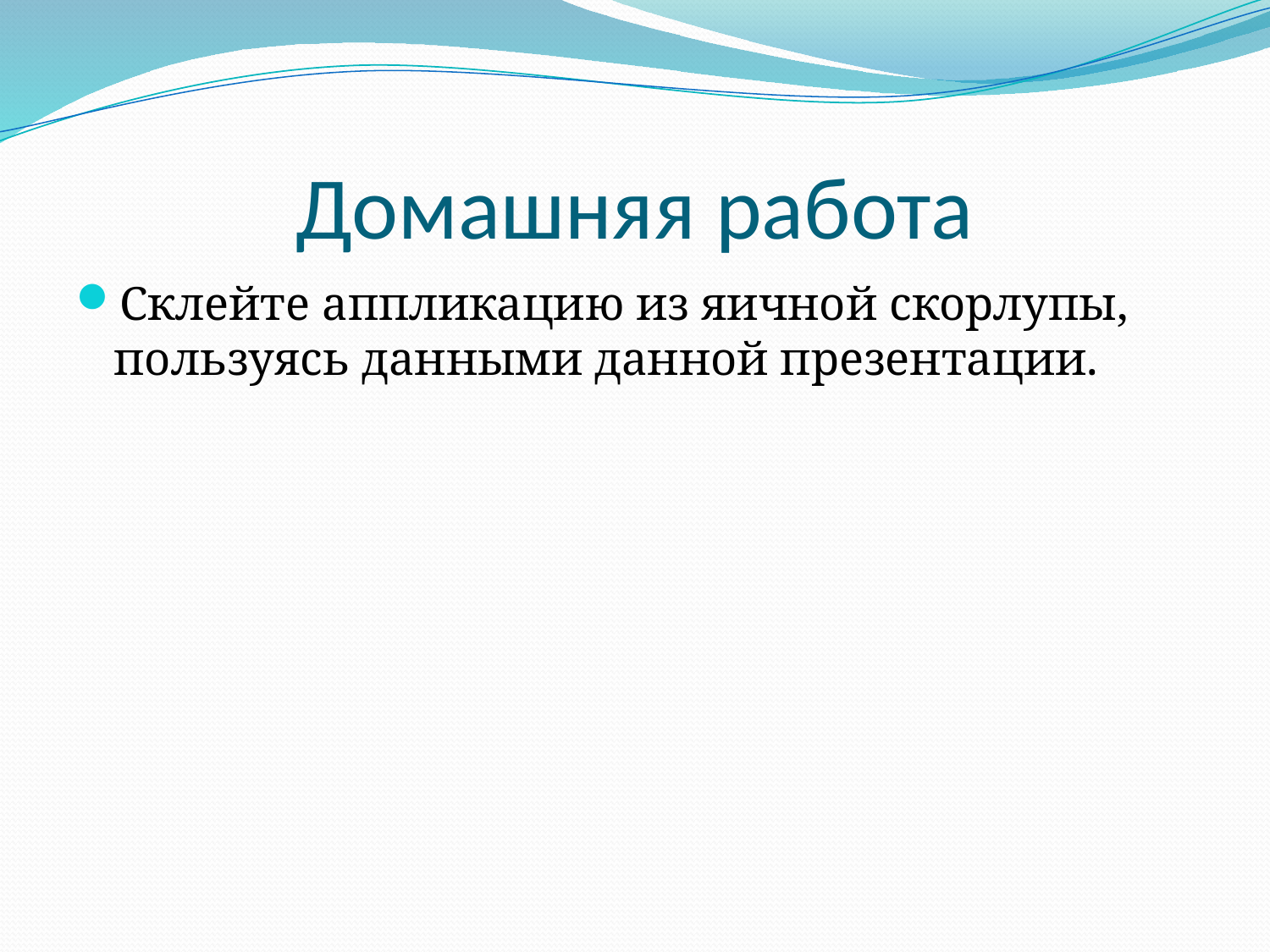

# Домашняя работа
Склейте аппликацию из яичной скорлупы, пользуясь данными данной презентации.